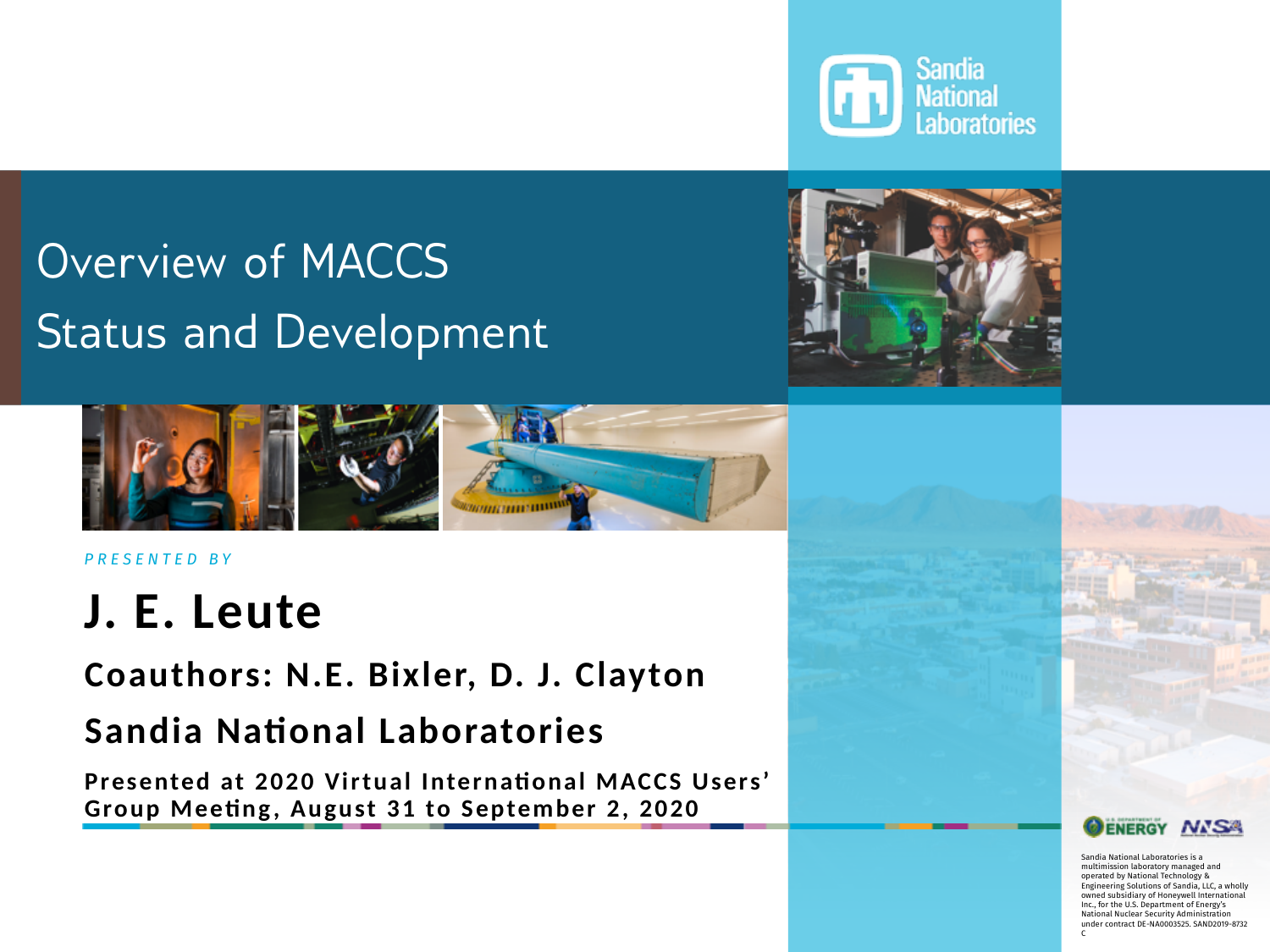

# Overview of MACCS Status and Development
J. E. Leute
Coauthors: N.E. Bixler, D. J. Clayton
Sandia National Laboratories
Presented at 2020 Virtual International MACCS Users’ Group Meeting, August 31 to September 2, 2020

1